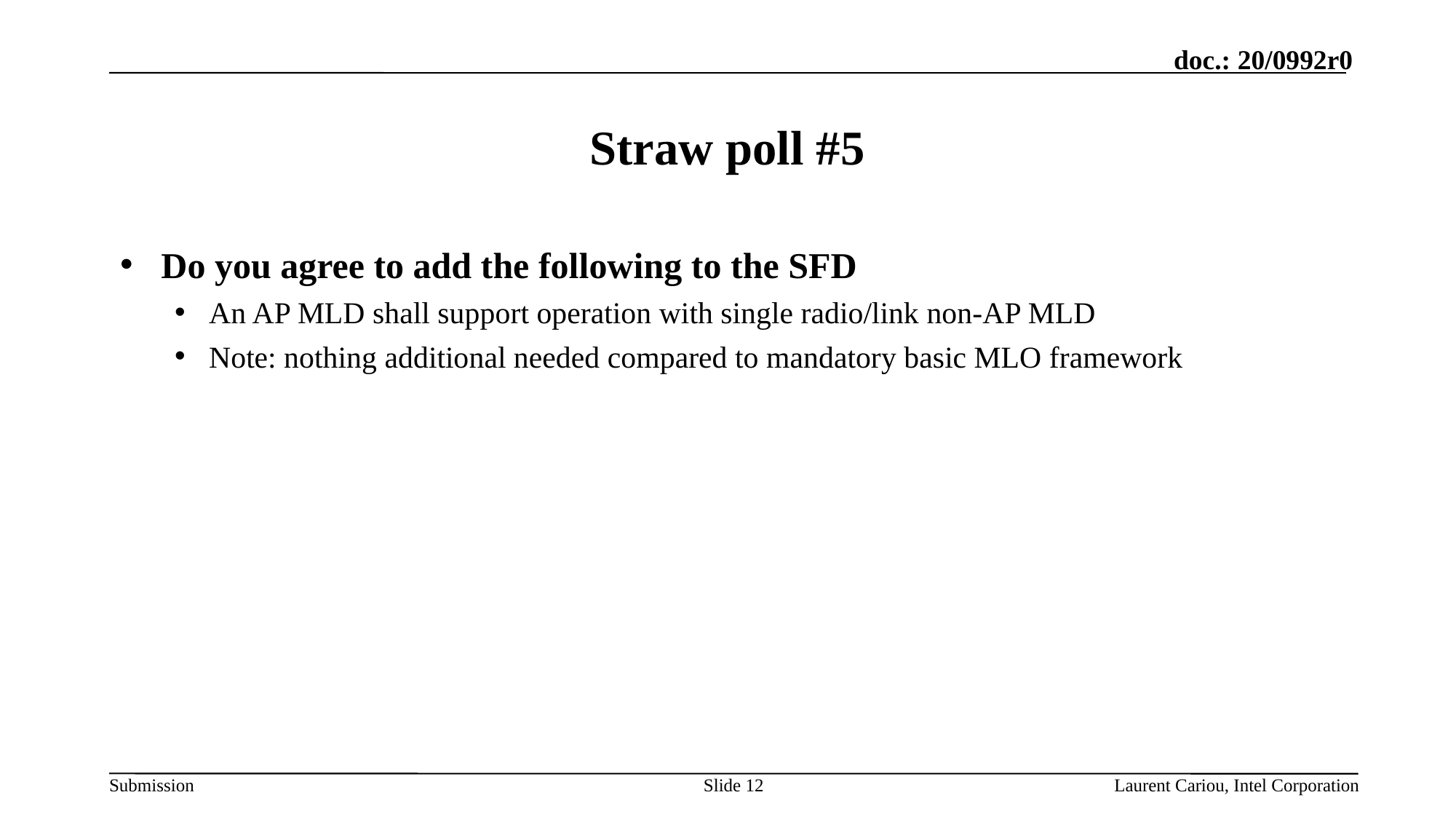

# Straw poll #5
Do you agree to add the following to the SFD
An AP MLD shall support operation with single radio/link non-AP MLD
Note: nothing additional needed compared to mandatory basic MLO framework

Slide 12
Laurent Cariou, Intel Corporation